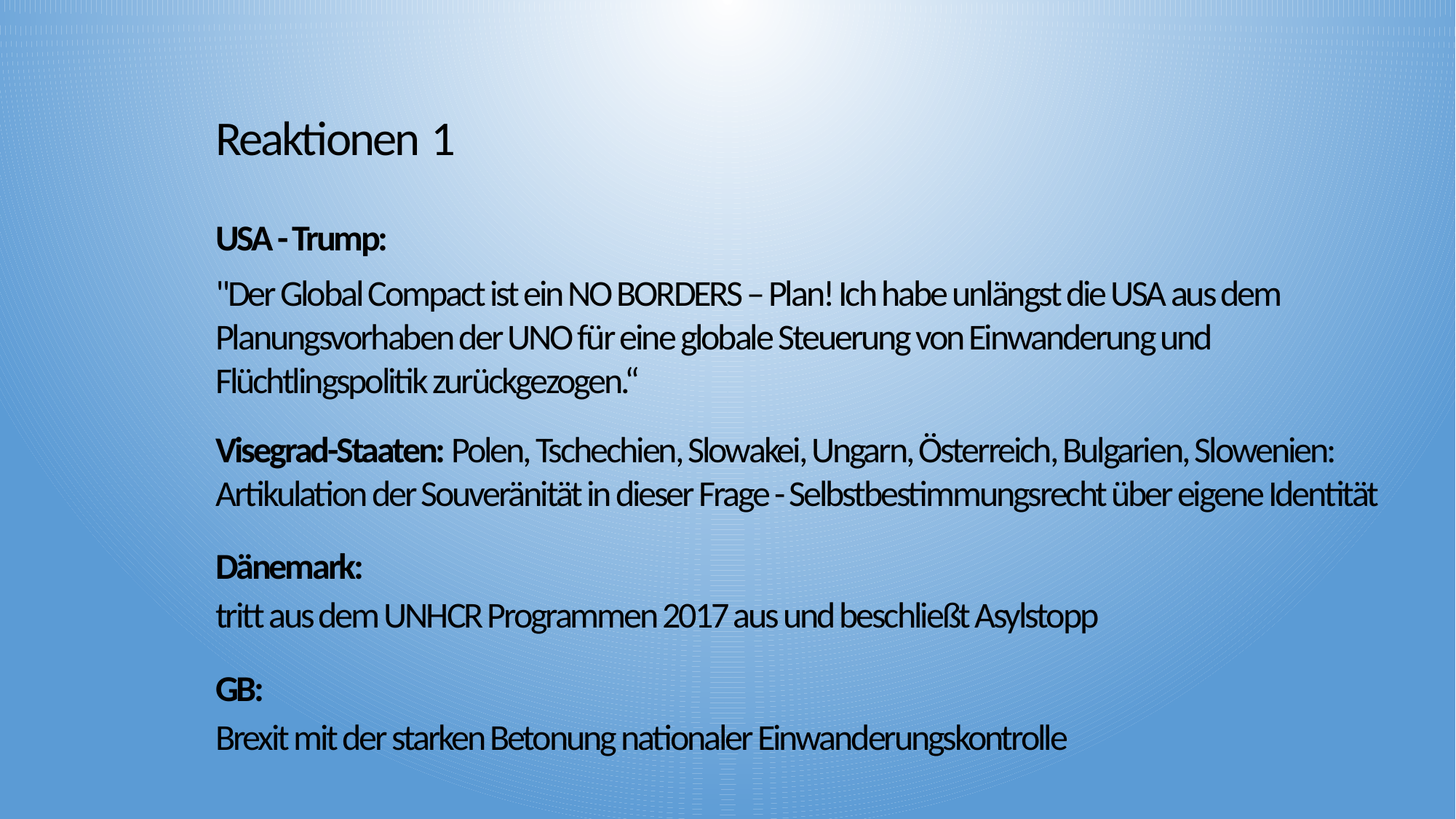

# Reaktionen 1
USA - Trump:
"Der Global Compact ist ein NO BORDERS – Plan! Ich habe unlängst die USA aus dem  Planungsvorhaben der UNO für eine globale Steuerung von Einwanderung und  Flüchtlingspolitik zurückgezogen.“
Visegrad-Staaten: Polen, Tschechien, Slowakei, Ungarn, Österreich, Bulgarien, Slowenien:  Artikulation der Souveränität in dieser Frage - Selbstbestimmungsrecht über eigene Identität

Dänemark:
tritt aus dem UNHCR Programmen 2017 aus und beschließt Asylstopp

GB:
Brexit mit der starken Betonung nationaler Einwanderungskontrolle